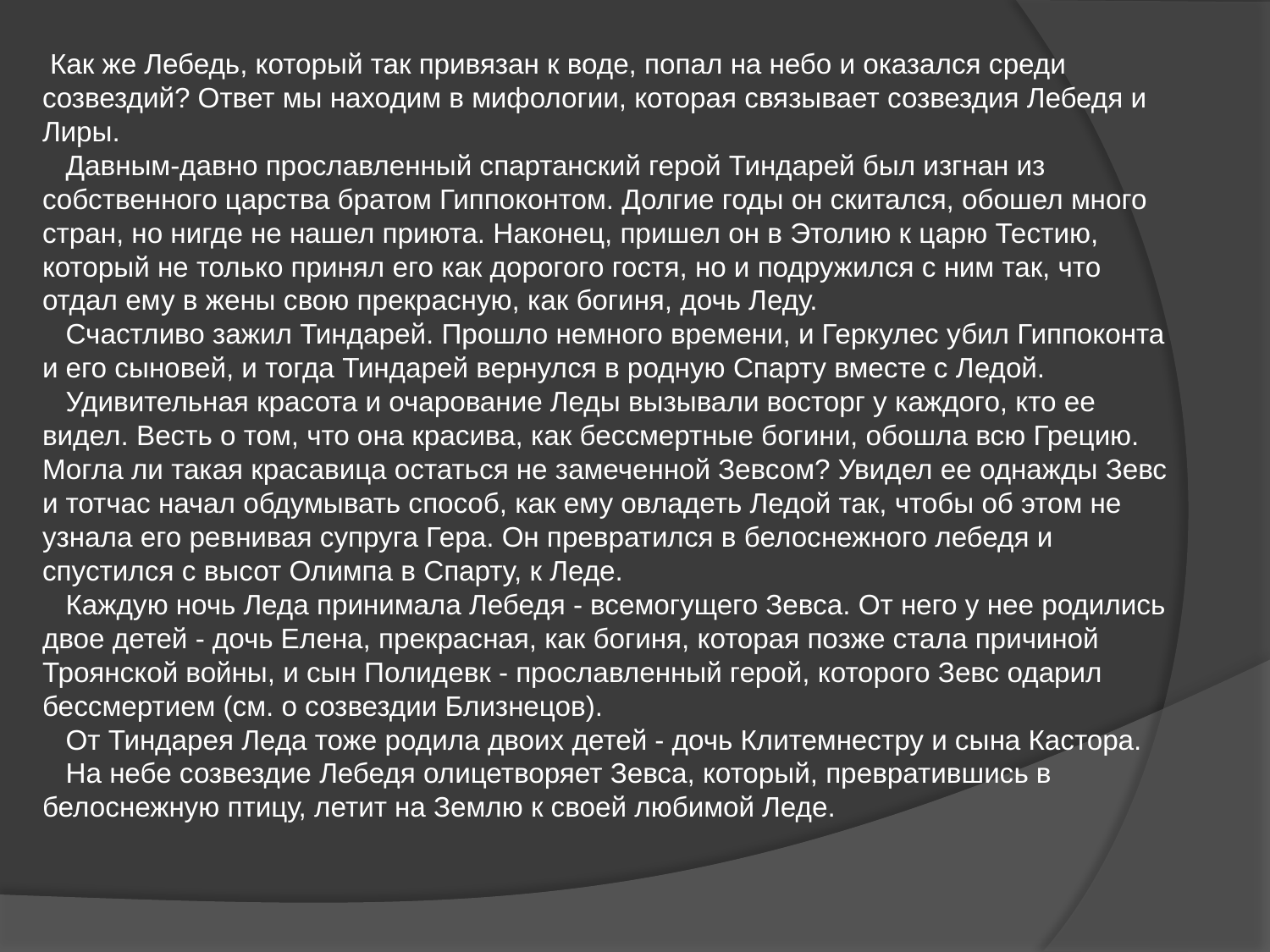

Как же Лебедь, который так привязан к воде, попал на небо и оказался среди созвездий? Ответ мы находим в мифологии, которая связывает созвездия Лебедя и Лиры.
   Давным-давно прославленный спартанский герой Тиндарей был изгнан из собственного царства братом Гиппоконтом. Долгие годы он скитался, обошел много стран, но нигде не нашел приюта. Наконец, пришел он в Этолию к царю Тестию, который не только принял его как дорогого гостя, но и подружился с ним так, что отдал ему в жены свою прекрасную, как богиня, дочь Леду.
   Счастливо зажил Тиндарей. Прошло немного времени, и Геркулес убил Гиппоконта и его сыновей, и тогда Тиндарей вернулся в родную Спарту вместе с Ледой.
   Удивительная красота и очарование Леды вызывали восторг у каждого, кто ее видел. Весть о том, что она красива, как бессмертные богини, обошла всю Грецию. Могла ли такая красавица остаться не замеченной Зевсом? Увидел ее однажды Зевс и тотчас начал обдумывать способ, как ему овладеть Ледой так, чтобы об этом не узнала его ревнивая супруга Гера. Он превратился в белоснежного лебедя и спустился с высот Олимпа в Спарту, к Леде.
   Каждую ночь Леда принимала Лебедя - всемогущего Зевса. От него у нее родились двое детей - дочь Елена, прекрасная, как богиня, которая позже стала причиной Троянской войны, и сын Полидевк - прославленный герой, которого Зевс одарил бессмертием (см. о созвездии Близнецов).
   От Тиндарея Леда тоже родила двоих детей - дочь Клитемнестру и сына Кастора.
   На небе созвездие Лебедя олицетворяет Зевса, который, превратившись в белоснежную птицу, летит на Землю к своей любимой Леде.